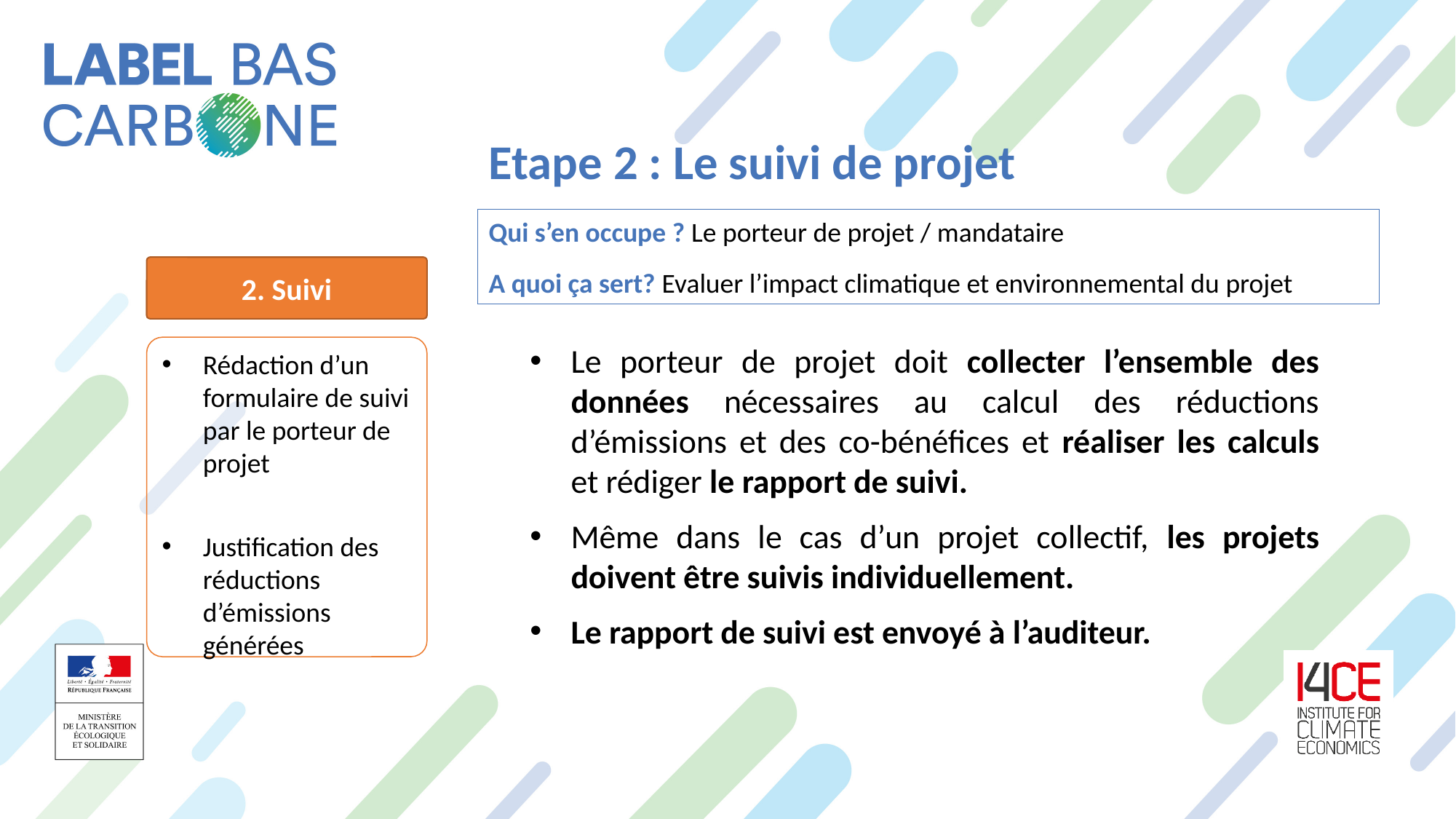

Etape 2 : Le suivi de projet

Le porteur de projet doit collecter l’ensemble des données nécessaires au calcul des réductions d’émissions et des co-bénéfices et réaliser les calculs et rédiger le rapport de suivi.
Même dans le cas d’un projet collectif, les projets doivent être suivis individuellement.
Le rapport de suivi est envoyé à l’auditeur.

Qui s’en occupe ? Le porteur de projet / mandataire
A quoi ça sert? Evaluer l’impact climatique et environnemental du projet
2. Suivi
Rédaction d’un formulaire de suivi par le porteur de projet

Justification des réductions d’émissions générées